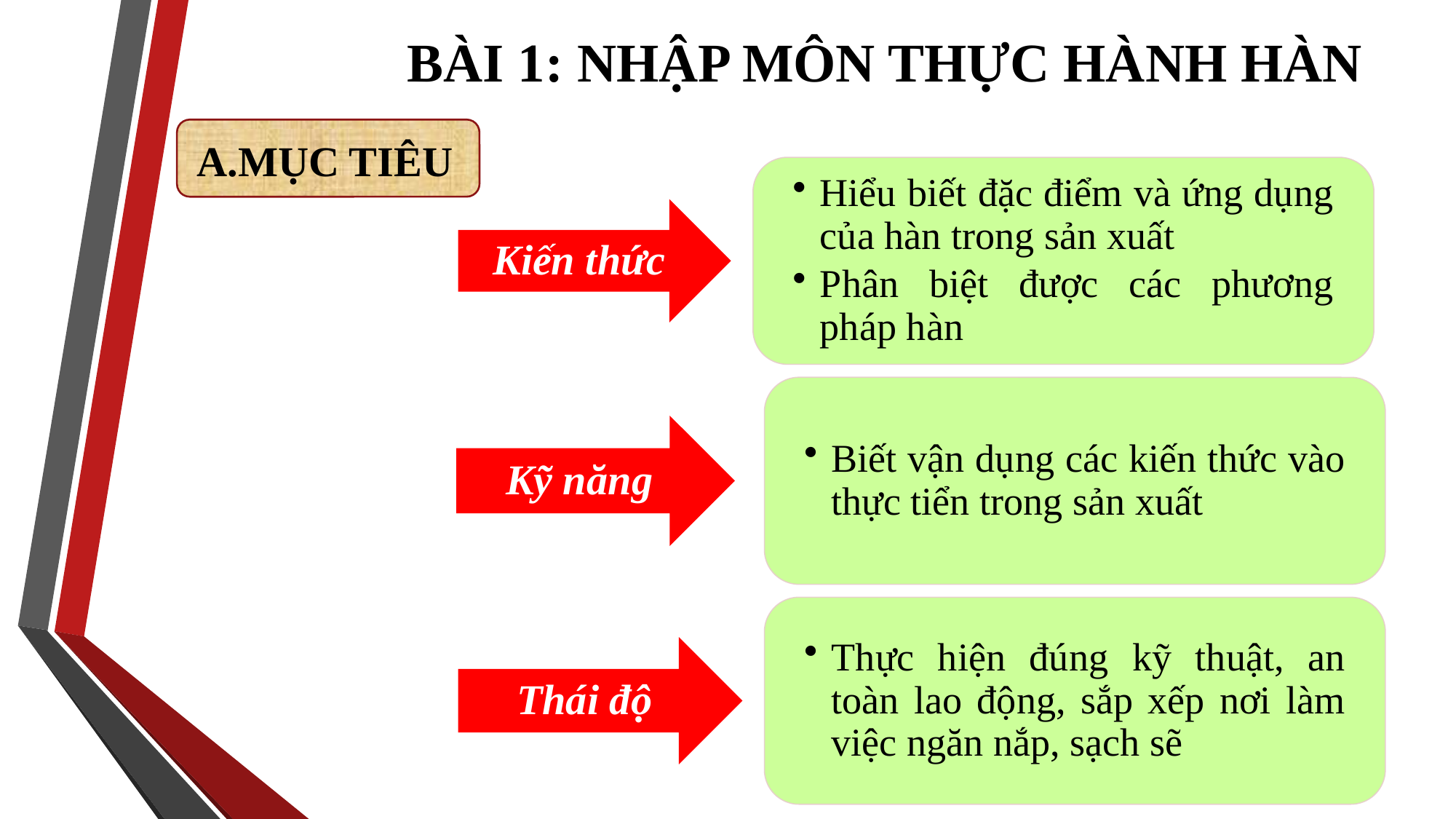

BÀI 1: NHẬP MÔN THỰC HÀNH HÀN

A.MỤC TIÊU
Hiểu biết đặc điểm và ứng dụng của hàn trong sản xuất
Phân biệt được các phương pháp hàn
Kiến thức
Biết vận dụng các kiến thức vào thực tiển trong sản xuất
Kỹ năng
Thực hiện đúng kỹ thuật, an toàn lao động, sắp xếp nơi làm việc ngăn nắp, sạch sẽ
Thái độ